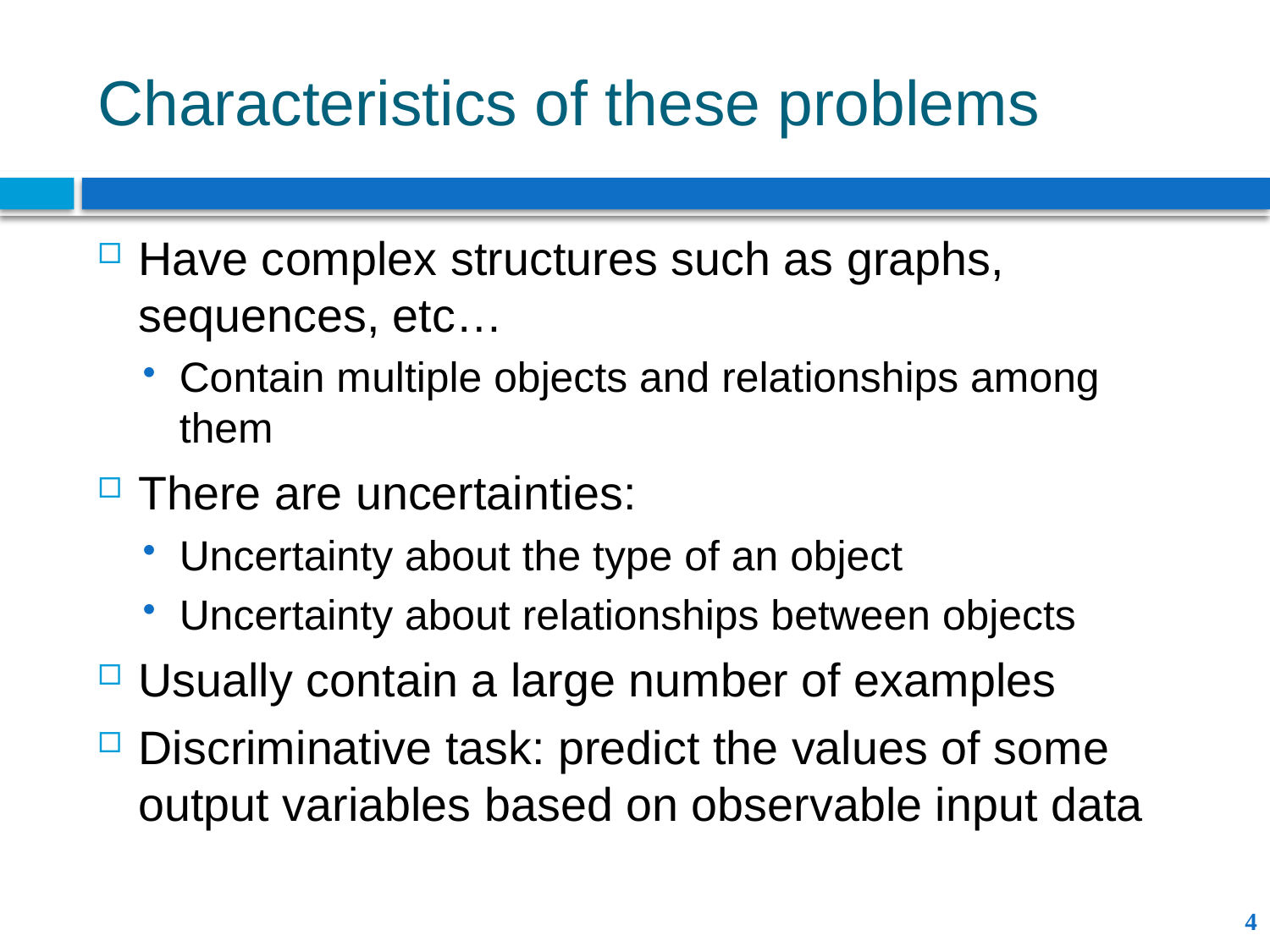

# Characteristics of these problems
Have complex structures such as graphs, sequences, etc…
Contain multiple objects and relationships among them
There are uncertainties:
Uncertainty about the type of an object
Uncertainty about relationships between objects
Usually contain a large number of examples
Discriminative task: predict the values of some output variables based on observable input data

4